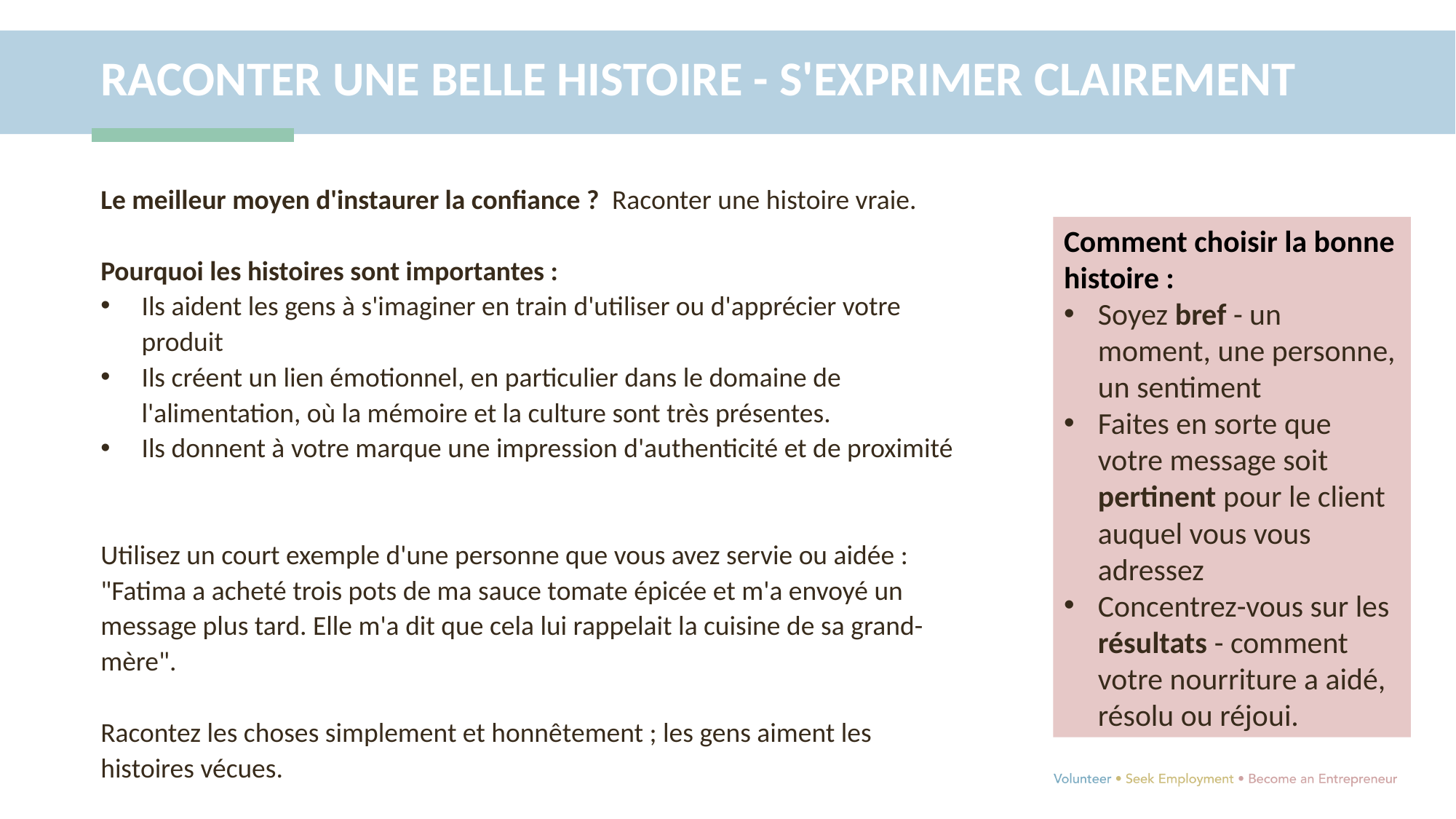

RACONTER UNE BELLE HISTOIRE - S'EXPRIMER CLAIREMENT
Le meilleur moyen d'instaurer la confiance ?  Raconter une histoire vraie.

Pourquoi les histoires sont importantes :
Ils aident les gens à s'imaginer en train d'utiliser ou d'apprécier votre produit
Ils créent un lien émotionnel, en particulier dans le domaine de l'alimentation, où la mémoire et la culture sont très présentes.
Ils donnent à votre marque une impression d'authenticité et de proximité

Utilisez un court exemple d'une personne que vous avez servie ou aidée : "Fatima a acheté trois pots de ma sauce tomate épicée et m'a envoyé un message plus tard. Elle m'a dit que cela lui rappelait la cuisine de sa grand-mère".

Racontez les choses simplement et honnêtement ; les gens aiment les histoires vécues.

Comment choisir la bonne histoire :
Soyez bref - un moment, une personne, un sentiment
Faites en sorte que votre message soit pertinent pour le client auquel vous vous adressez
Concentrez-vous sur les résultats - comment votre nourriture a aidé, résolu ou réjoui.